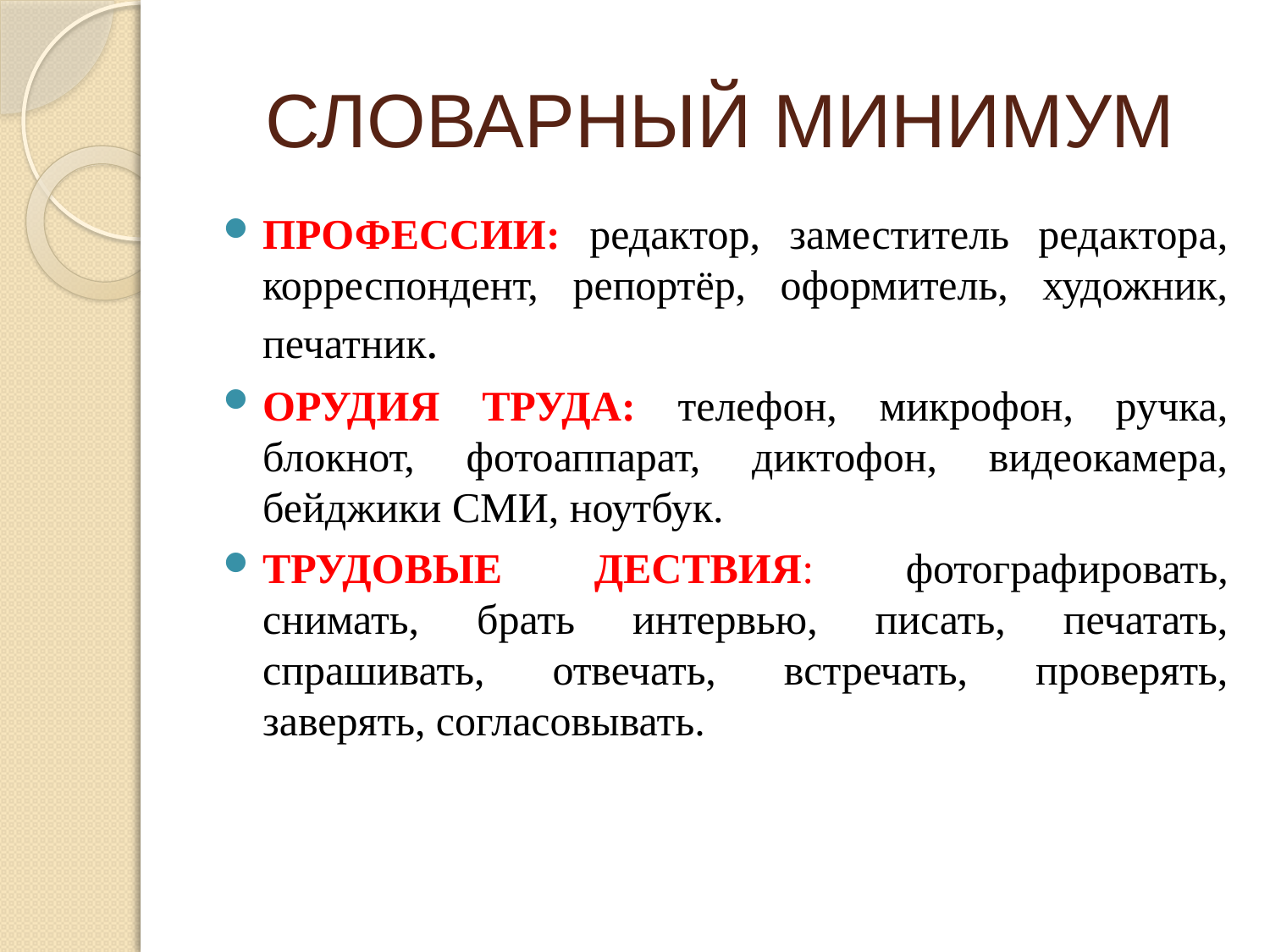

# СЛОВАРНЫЙ МИНИМУМ
ПРОФЕССИИ: редактор, заместитель редактора, корреспондент, репортёр, оформитель, художник, печатник.
ОРУДИЯ ТРУДА: телефон, микрофон, ручка, блокнот, фотоаппарат, диктофон, видеокамера, бейджики СМИ, ноутбук.
ТРУДОВЫЕ ДЕСТВИЯ: фотографировать, снимать, брать интервью, писать, печатать, спрашивать, отвечать, встречать, проверять, заверять, согласовывать.